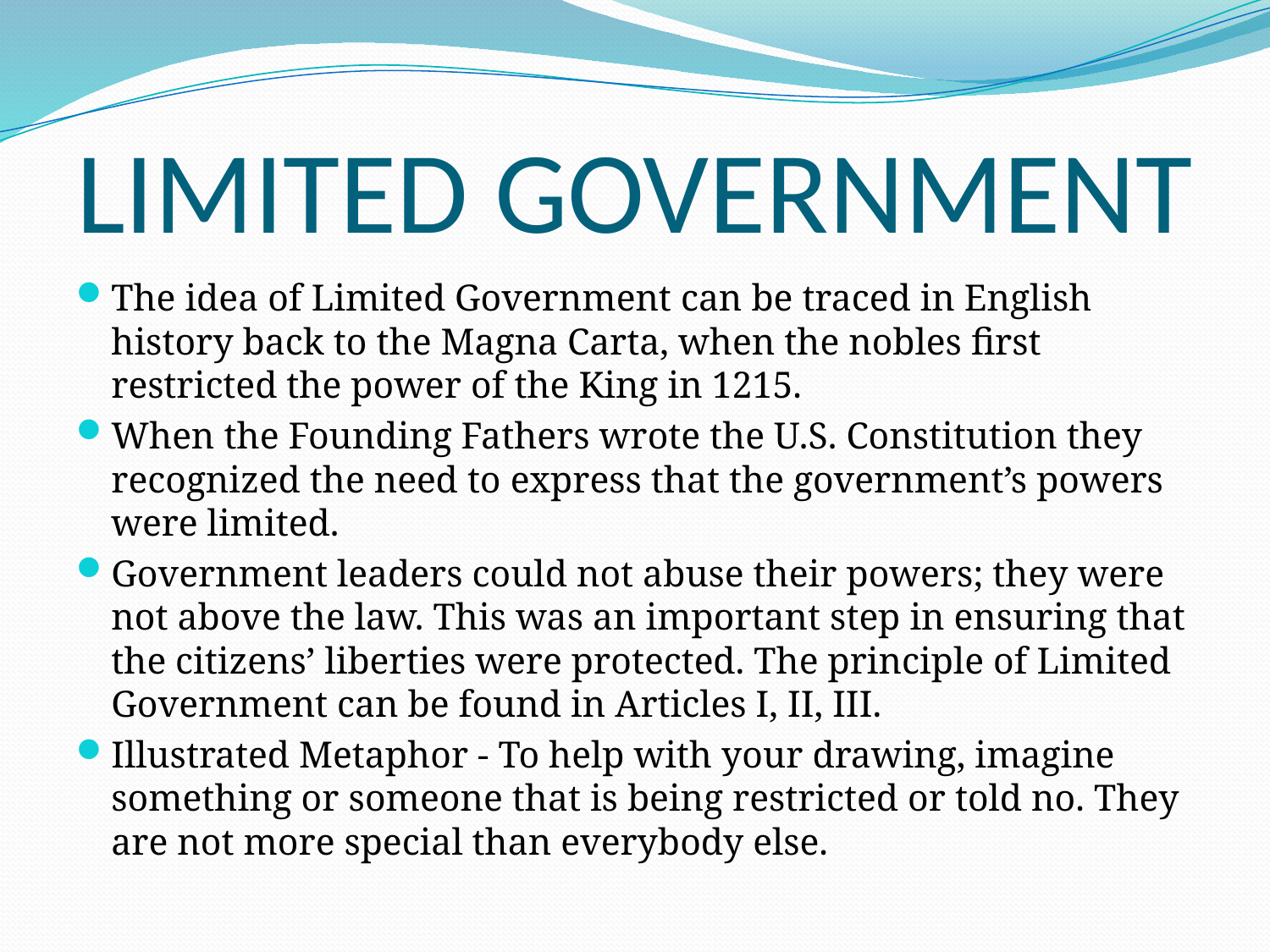

# LIMITED GOVERNMENT
The idea of Limited Government can be traced in English history back to the Magna Carta, when the nobles first restricted the power of the King in 1215.
When the Founding Fathers wrote the U.S. Constitution they recognized the need to express that the government’s powers were limited.
Government leaders could not abuse their powers; they were not above the law. This was an important step in ensuring that the citizens’ liberties were protected. The principle of Limited Government can be found in Articles I, II, III.
Illustrated Metaphor - To help with your drawing, imagine something or someone that is being restricted or told no. They are not more special than everybody else.